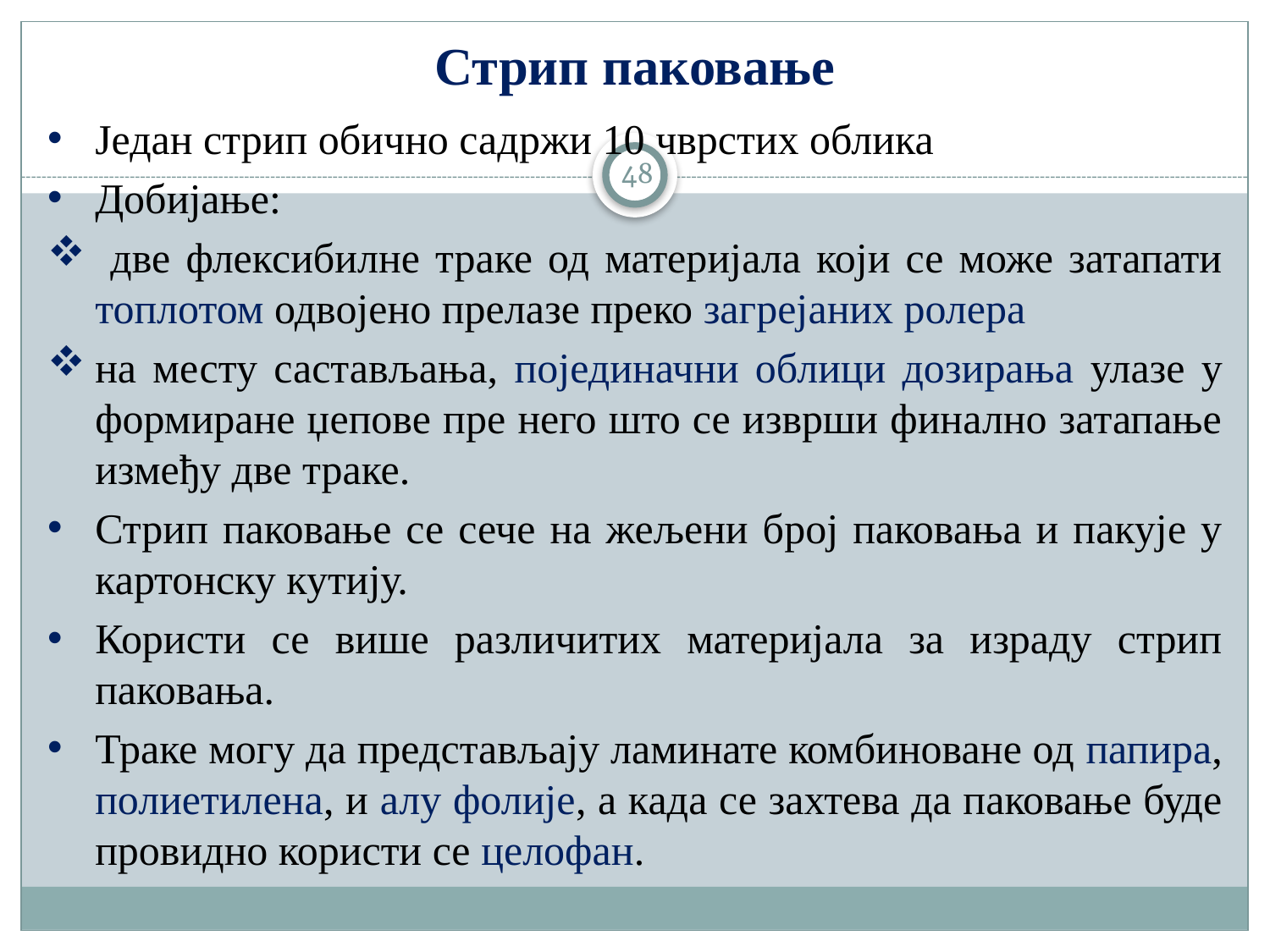

Стрип паковање

Један стрип обично садржи 10 чврстих облика
Добијање:
 две флексибилне траке од материјала који се може затапати топлотом одвојено прелазе преко загрејаних ролера
на месту састављања, појединачни облици дозирања улазе у формиране џепове пре него што се изврши финално затапање између две траке.
Стрип паковање се сече на жељени број паковања и пакује у картонску кутију.
Користи се више различитих материјала за израду стрип паковања.
Траке могу да представљају ламинате комбиноване од папира, полиетилена, и алу фолије, а када се захтева да паковање буде провидно користи се целофан.

48